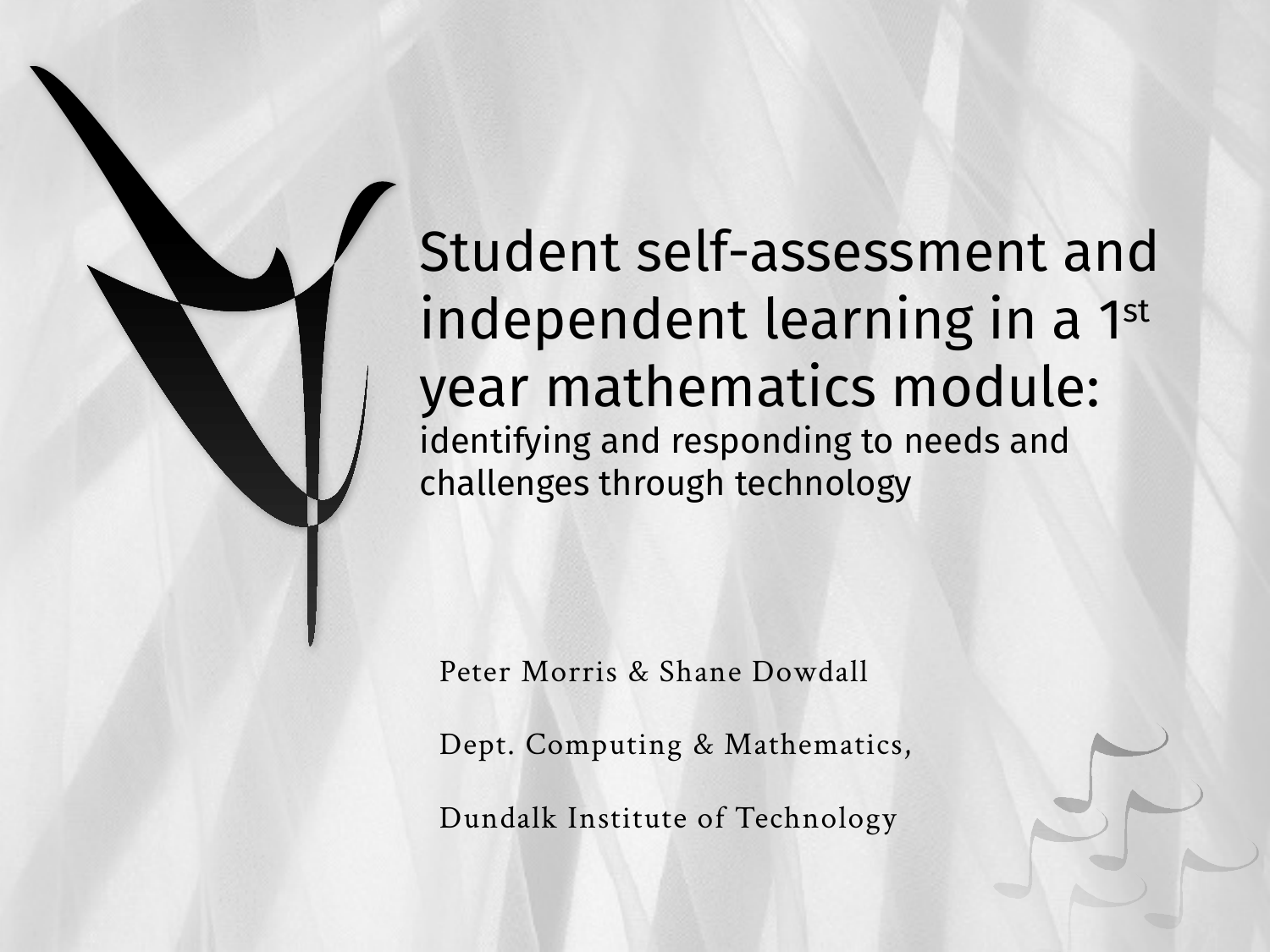

# Student self-assessment and independent learning in a 1st year mathematics module: identifying and responding to needs and challenges through technology
Peter Morris & Shane Dowdall
Dept. Computing & Mathematics,
Dundalk Institute of Technology